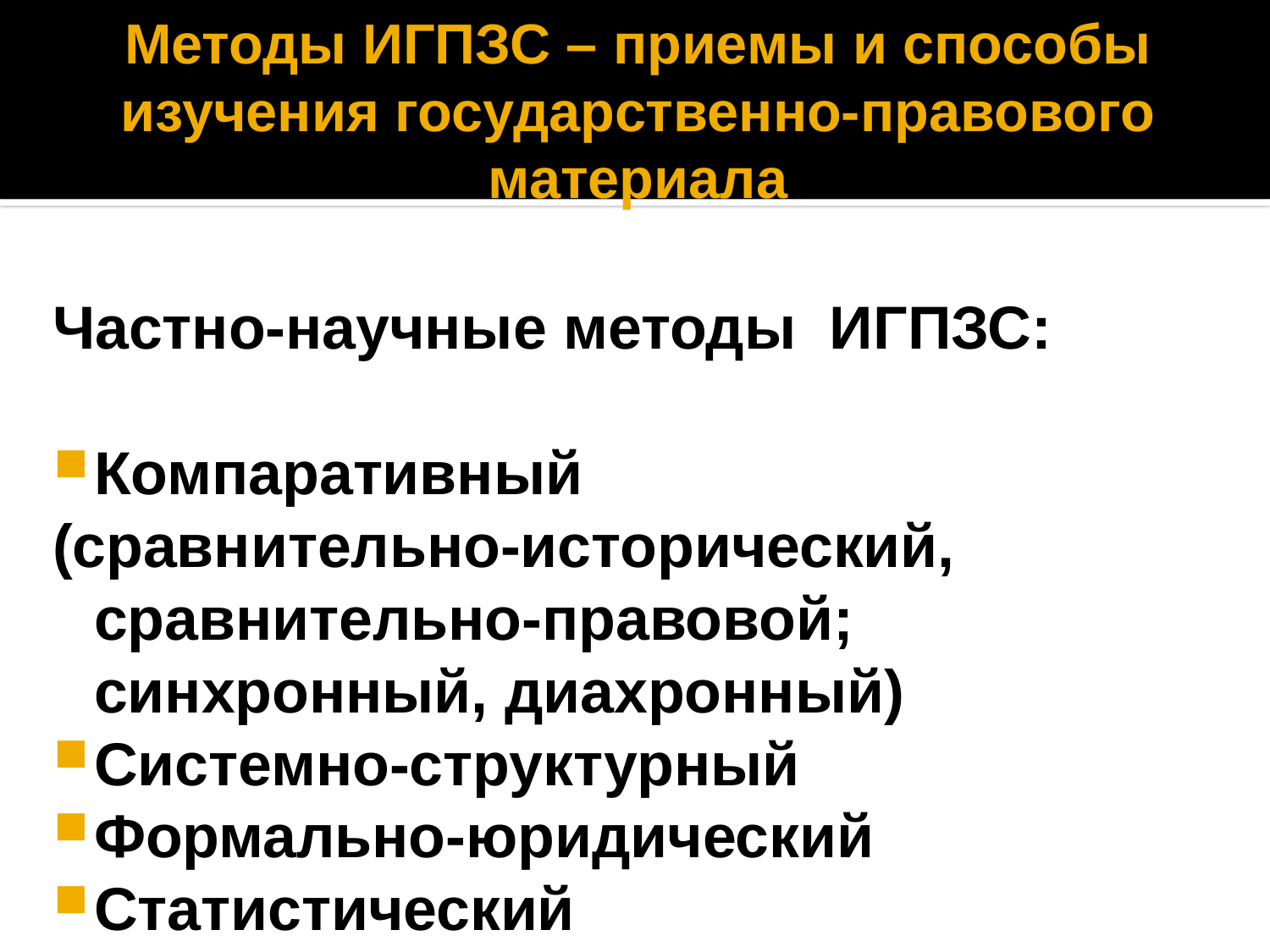

# Методы ИГПЗС – приемы и способы изучения государственно-правового материала
Частно-научные методы  ИГПЗС:

Компаративный
(сравнительно-исторический, сравнительно-правовой; синхронный, диахронный)
Системно-структурный
Формально-юридический
Статистический